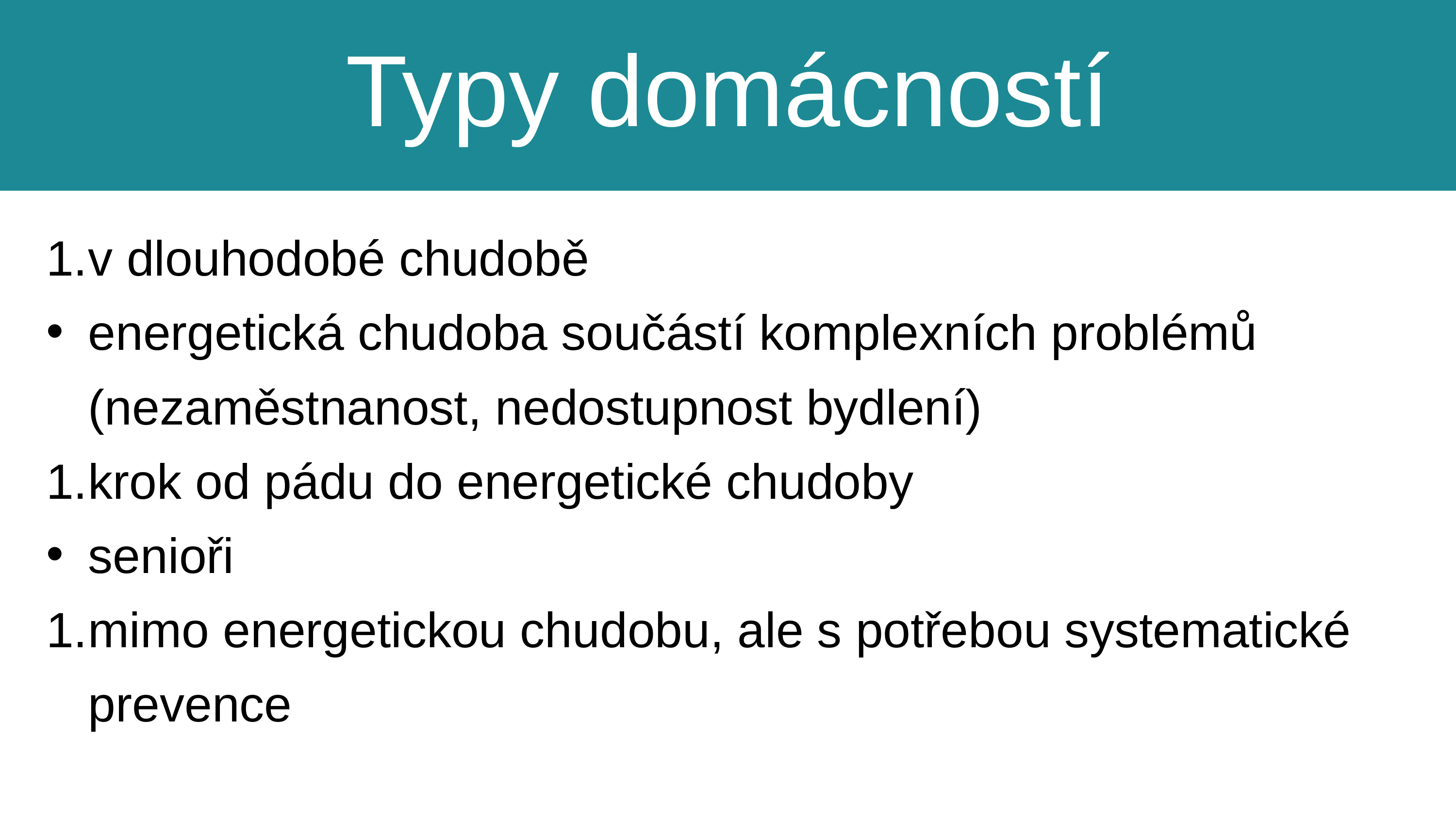

Typy domácností

v dlouhodobé chudobě
energetická chudoba součástí komplexních problémů (nezaměstnanost, nedostupnost bydlení)
krok od pádu do energetické chudoby
senioři
mimo energetickou chudobu, ale s potřebou systematické prevence